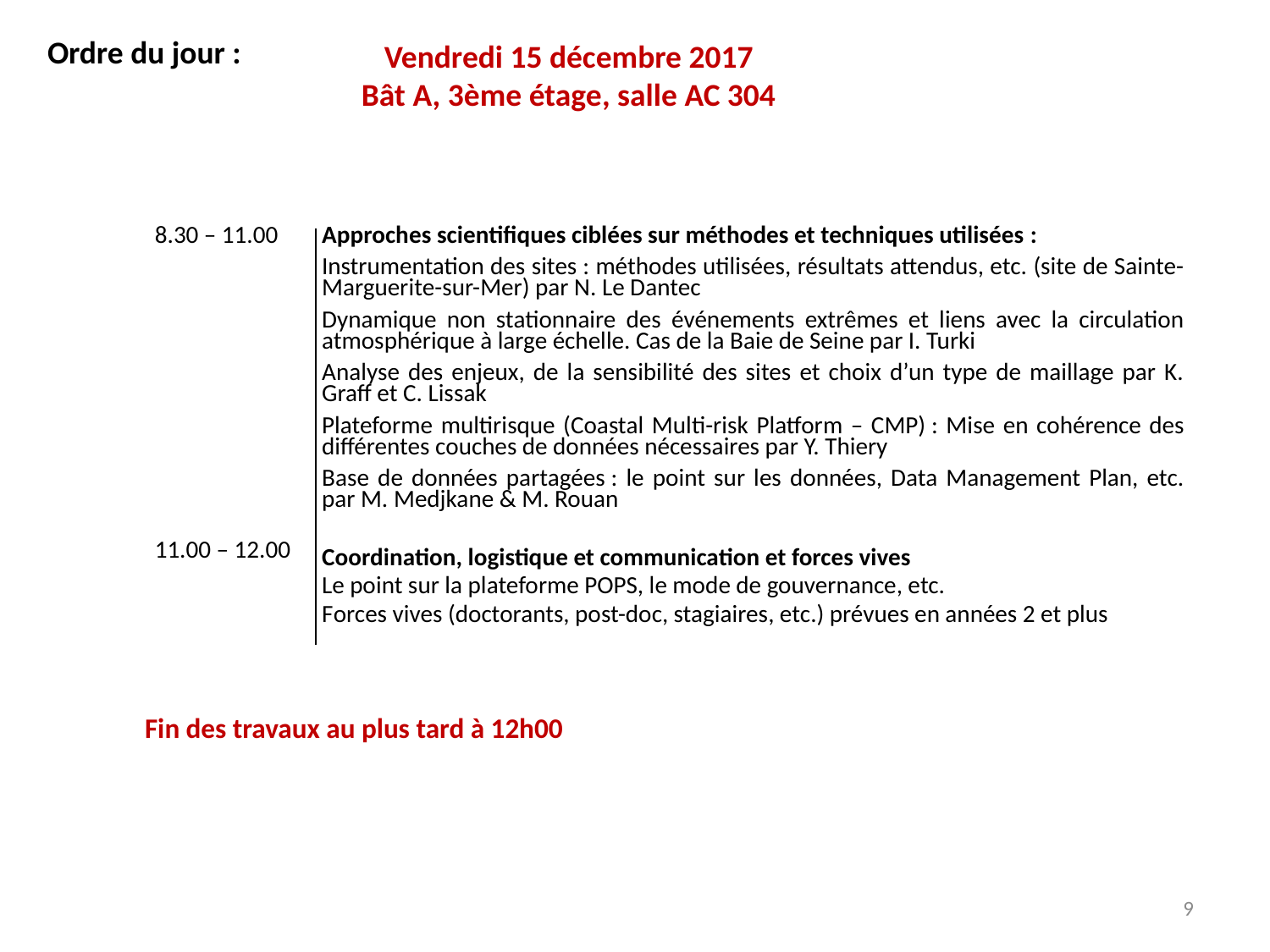

Ordre du jour :
Vendredi 15 décembre 2017
Bât A, 3ème étage, salle AC 304
| 8.30 – 11.00 | Approches scientifiques ciblées sur méthodes et techniques utilisées : Instrumentation des sites : méthodes utilisées, résultats attendus, etc. (site de Sainte-Marguerite-sur-Mer) par N. Le Dantec Dynamique non stationnaire des événements extrêmes et liens avec la circulation atmosphérique à large échelle. Cas de la Baie de Seine par I. Turki Analyse des enjeux, de la sensibilité des sites et choix d’un type de maillage par K. Graff et C. Lissak Plateforme multirisque (Coastal Multi-risk Platform – CMP) : Mise en cohérence des différentes couches de données nécessaires par Y. Thiery Base de données partagées : le point sur les données, Data Management Plan, etc. par M. Medjkane & M. Rouan |
| --- | --- |
| 11.00 – 12.00 | Coordination, logistique et communication et forces vives Le point sur la plateforme POPS, le mode de gouvernance, etc. Forces vives (doctorants, post-doc, stagiaires, etc.) prévues en années 2 et plus |
Fin des travaux au plus tard à 12h00
9